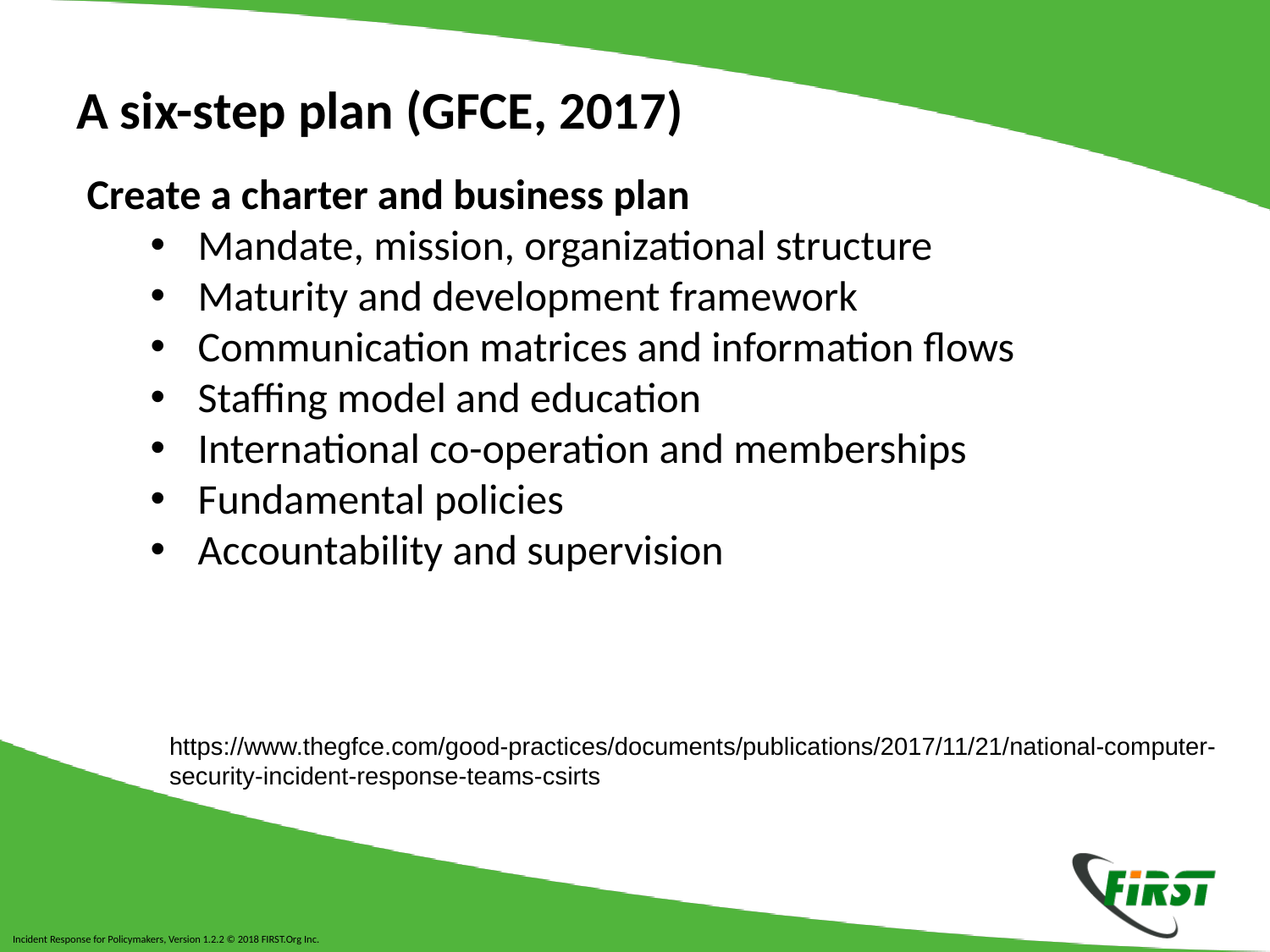

# A six-step plan (GFCE, 2017)
Create a charter and business plan
Mandate, mission, organizational structure
Maturity and development framework
Communication matrices and information flows
Staffing model and education
International co-operation and memberships
Fundamental policies
Accountability and supervision
https://www.thegfce.com/good-practices/documents/publications/2017/11/21/national-computer-security-incident-response-teams-csirts